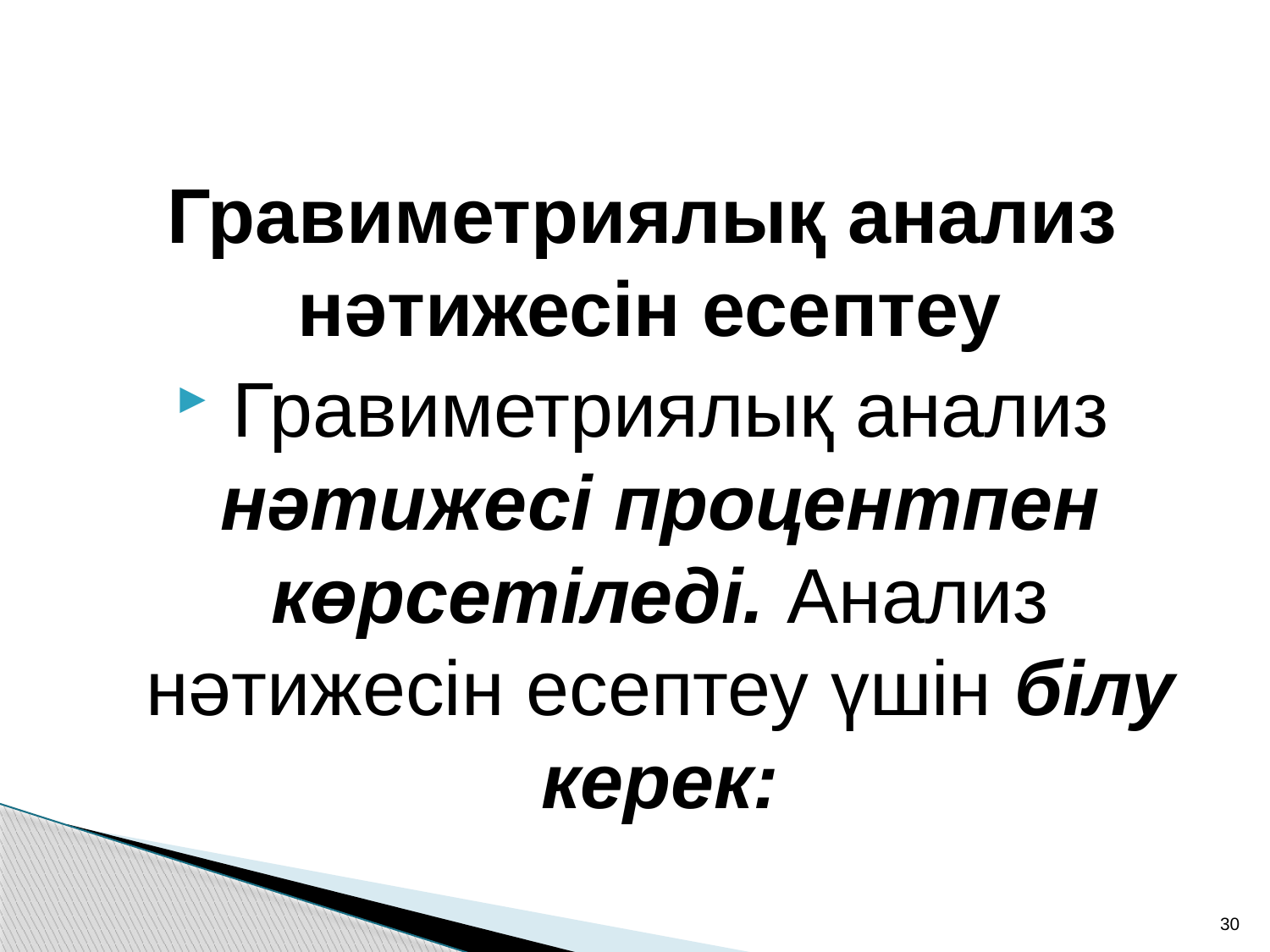

Гравиметриялық анализ нәтижесін есептеу
 Гравиметриялық анализ нәтижесі процентпен көрсетіледі. Анализ нәтижесін есептеу үшін білу керек:

30